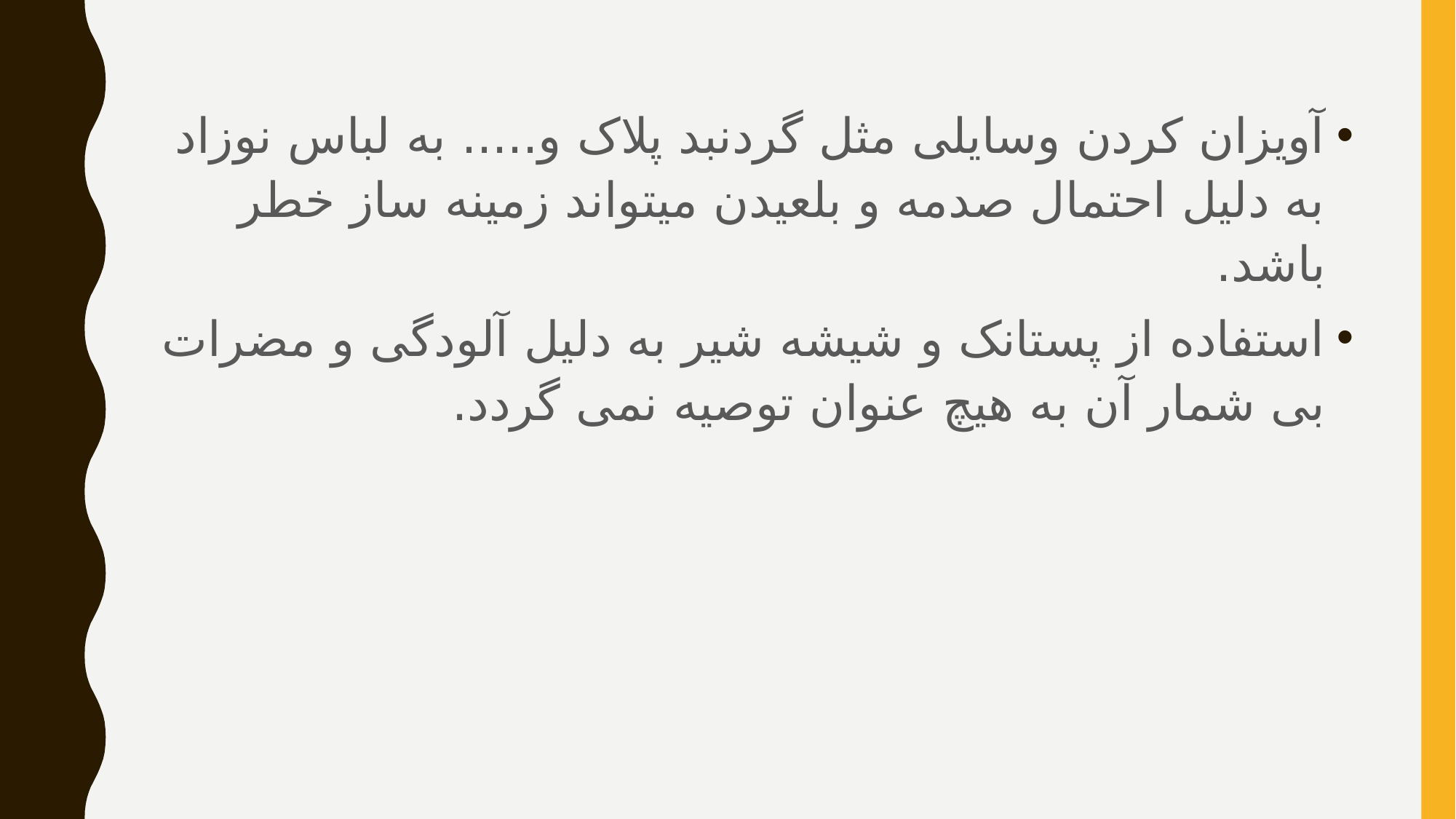

آویزان کردن وسایلی مثل گردنبد پلاک و..... به لباس نوزاد به دلیل احتمال صدمه و بلعیدن میتواند زمینه ساز خطر باشد.
استفاده از پستانک و شیشه شیر به دلیل آلودگی و مضرات بی شمار آن به هیچ عنوان توصیه نمی گردد.